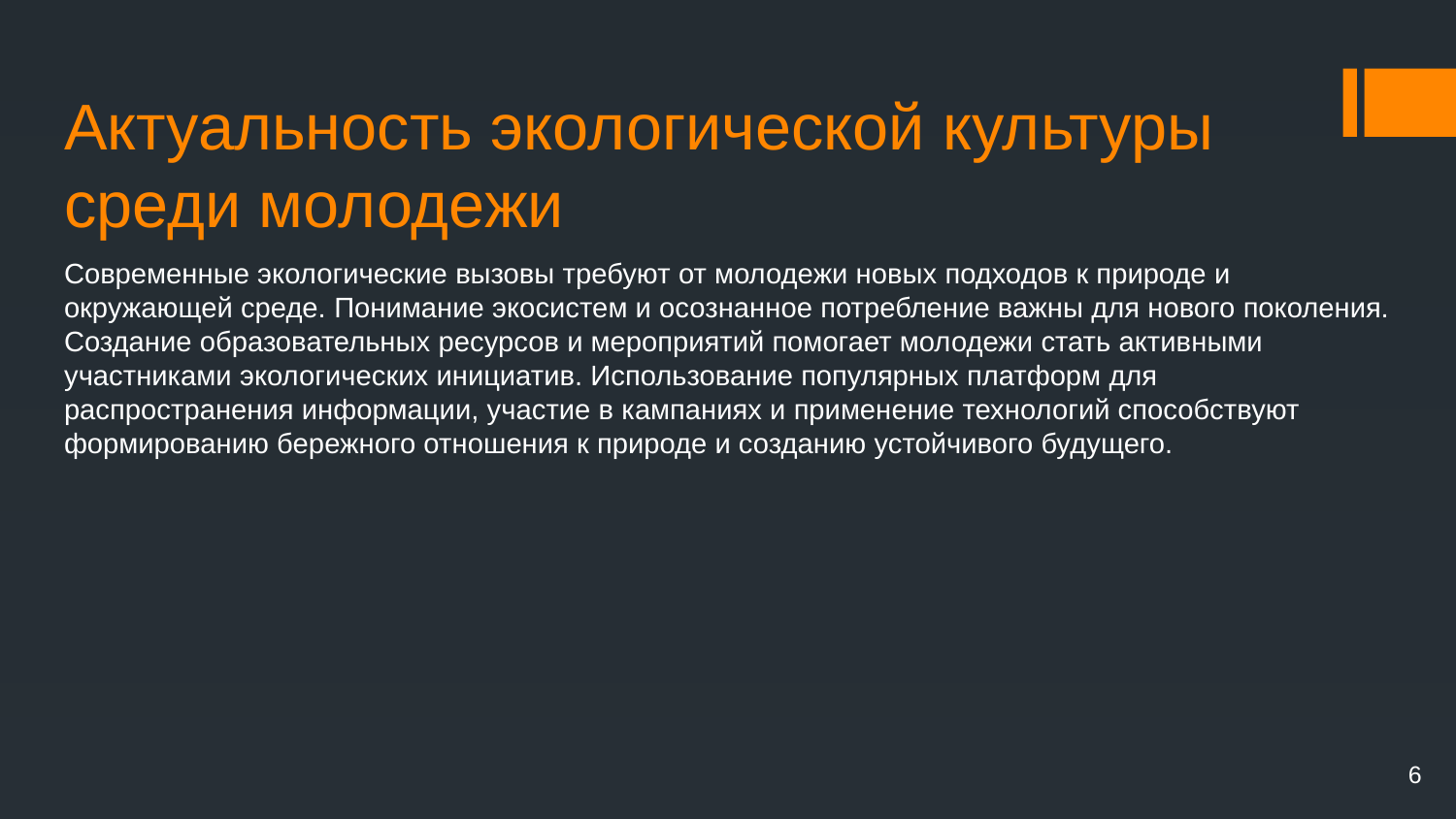

# Актуальность экологической культуры среди молодежи
Современные экологические вызовы требуют от молодежи новых подходов к природе и окружающей среде. Понимание экосистем и осознанное потребление важны для нового поколения. Создание образовательных ресурсов и мероприятий помогает молодежи стать активными участниками экологических инициатив. Использование популярных платформ для распространения информации, участие в кампаниях и применение технологий способствуют формированию бережного отношения к природе и созданию устойчивого будущего.
6